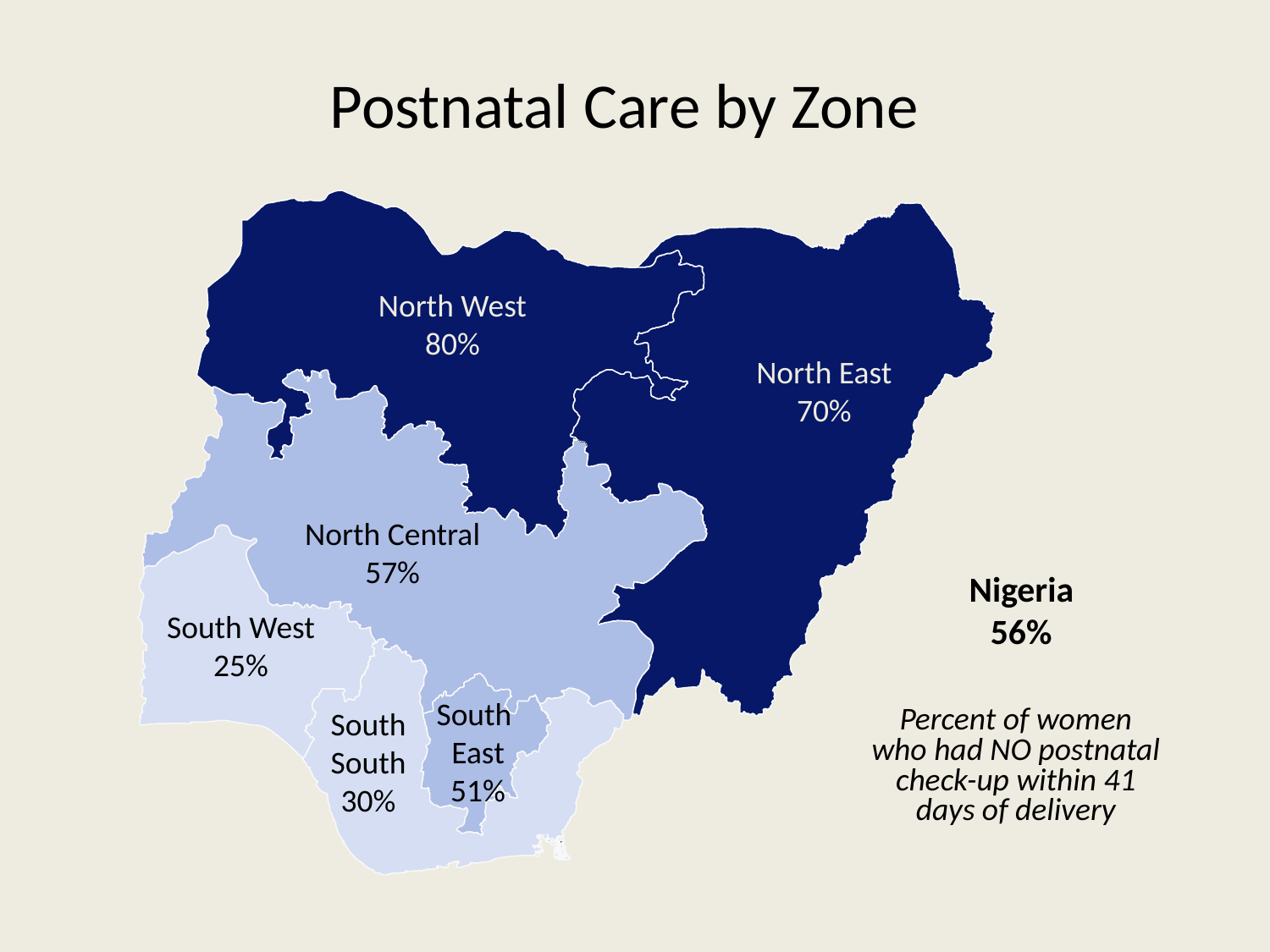

# Postnatal Care by Zone

North West
80%
North East
70%
North Central
57%
South West
25%
South
East
51%
South
South
30%
Nigeria
56%
Percent of women who had NO postnatal check-up within 41 days of delivery